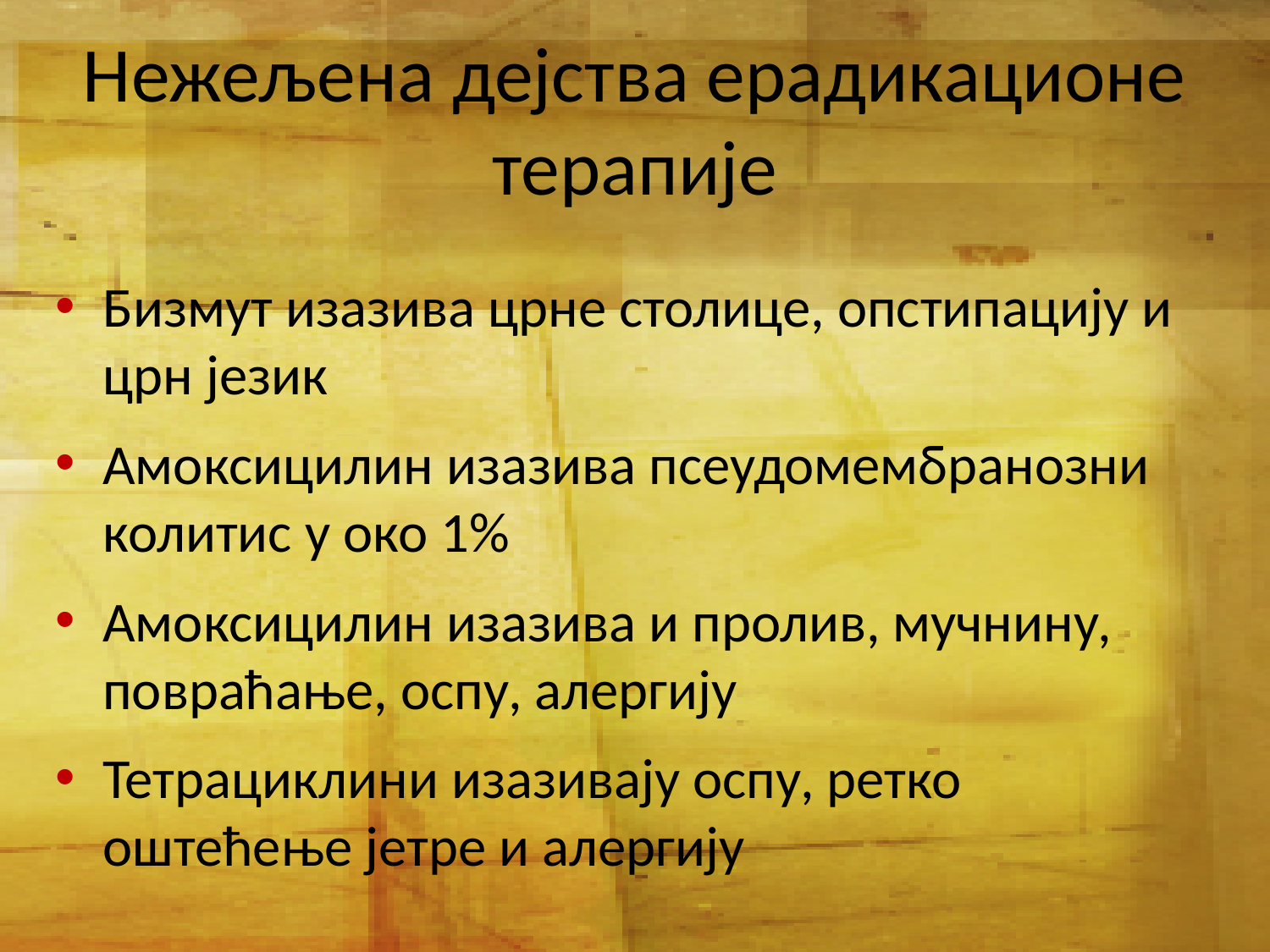

# Нежељена дејства ерадикационе терапије
Бизмут изазива црне столице, опстипацију и црн језик
Амоксицилин изазива псеудомембранозни колитис у око 1%
Амоксицилин изазива и пролив, мучнину, повраћање, оспу, алергију
Тетрациклини изазивају оспу, ретко оштећење јетре и алергију